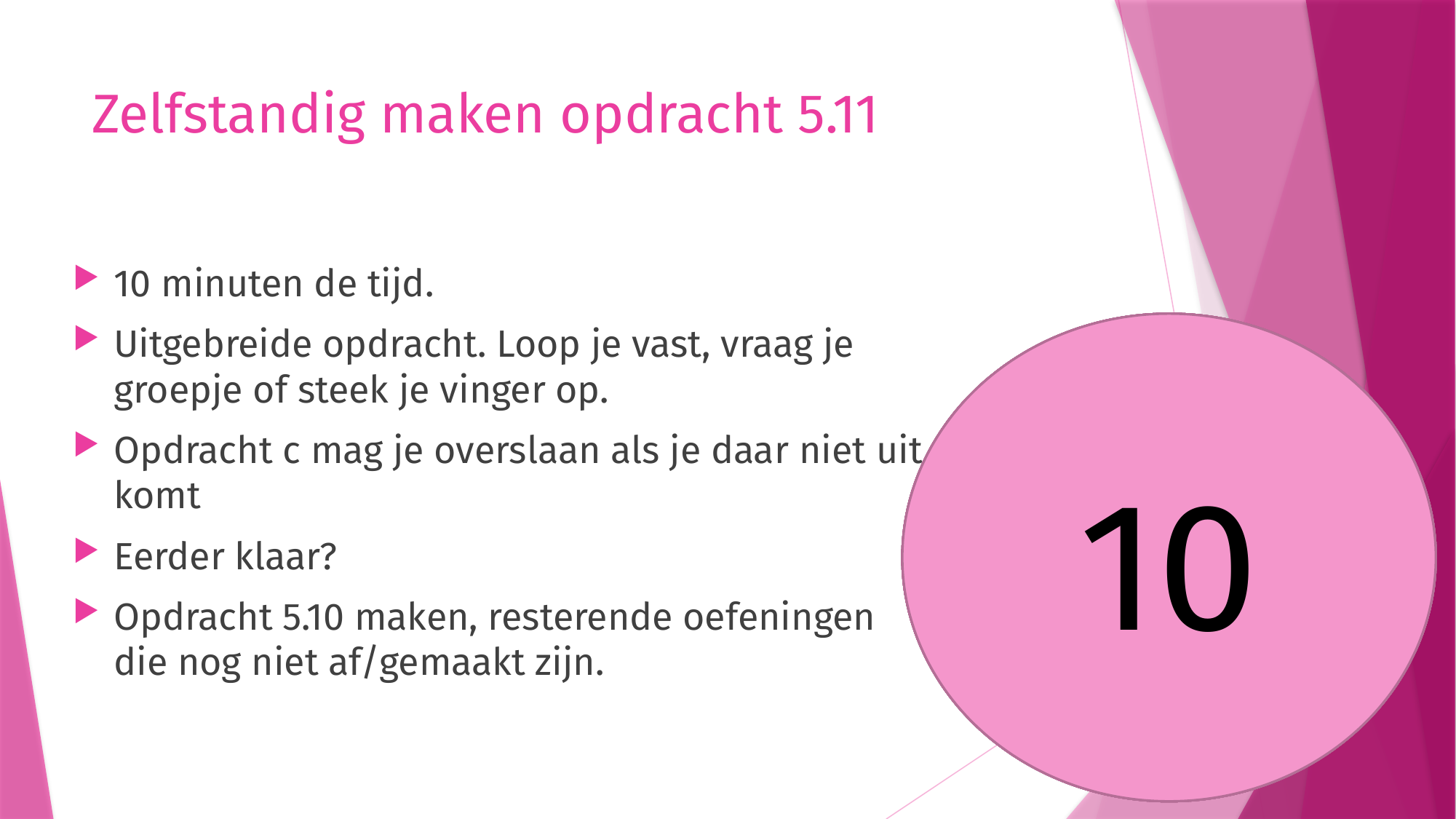

# Zelfstandig maken opdracht 5.11
10 minuten de tijd.
Uitgebreide opdracht. Loop je vast, vraag je groepje of steek je vinger op.
Opdracht c mag je overslaan als je daar niet uit komt
Eerder klaar?
Opdracht 5.10 maken, resterende oefeningen die nog niet af/gemaakt zijn.

10
9
8
5
6
7
4
3
1
2